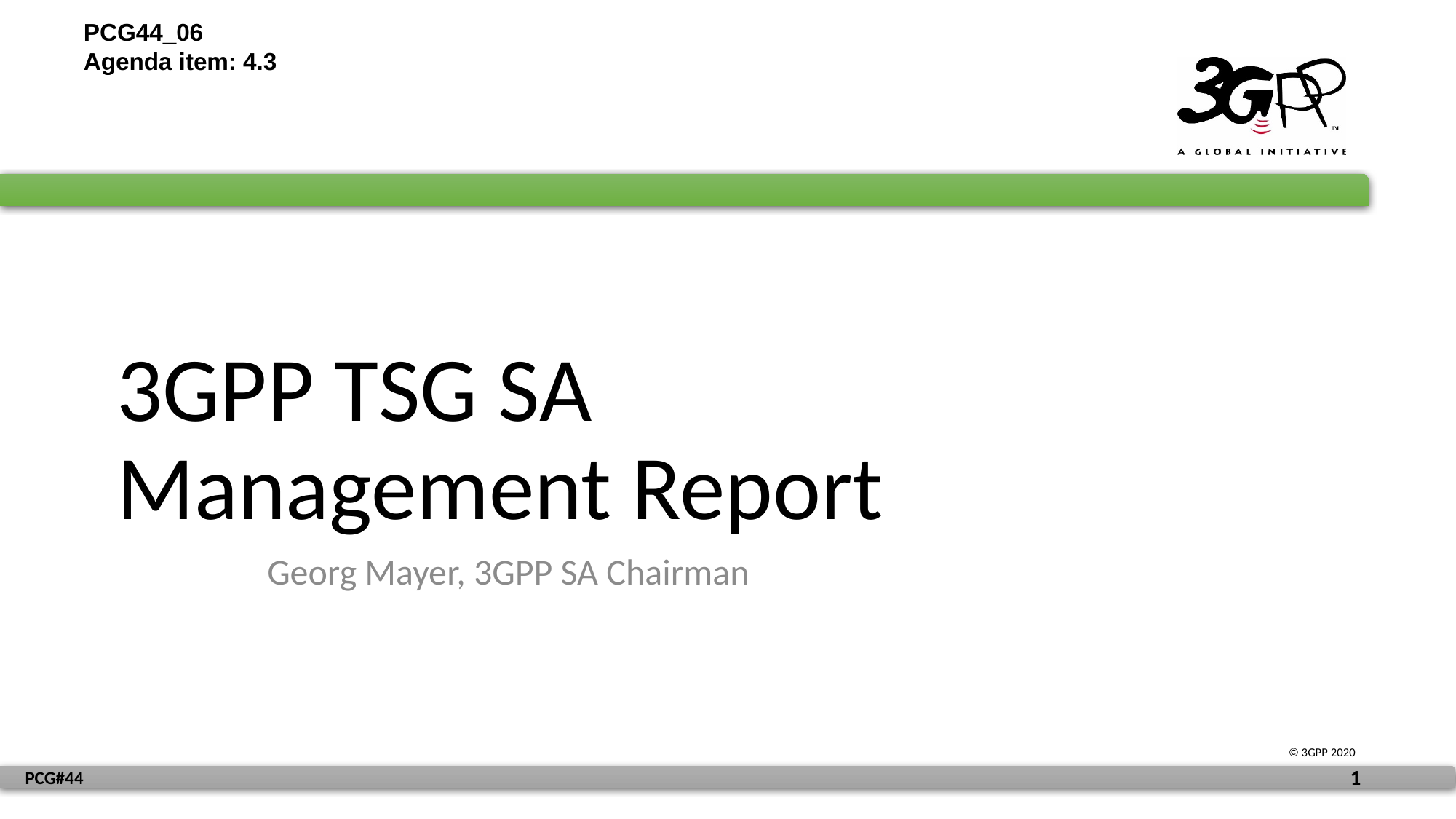

PCG44_06
Agenda item: 4.3
# 3GPP TSG SA Management Report
Georg Mayer, 3GPP SA Chairman